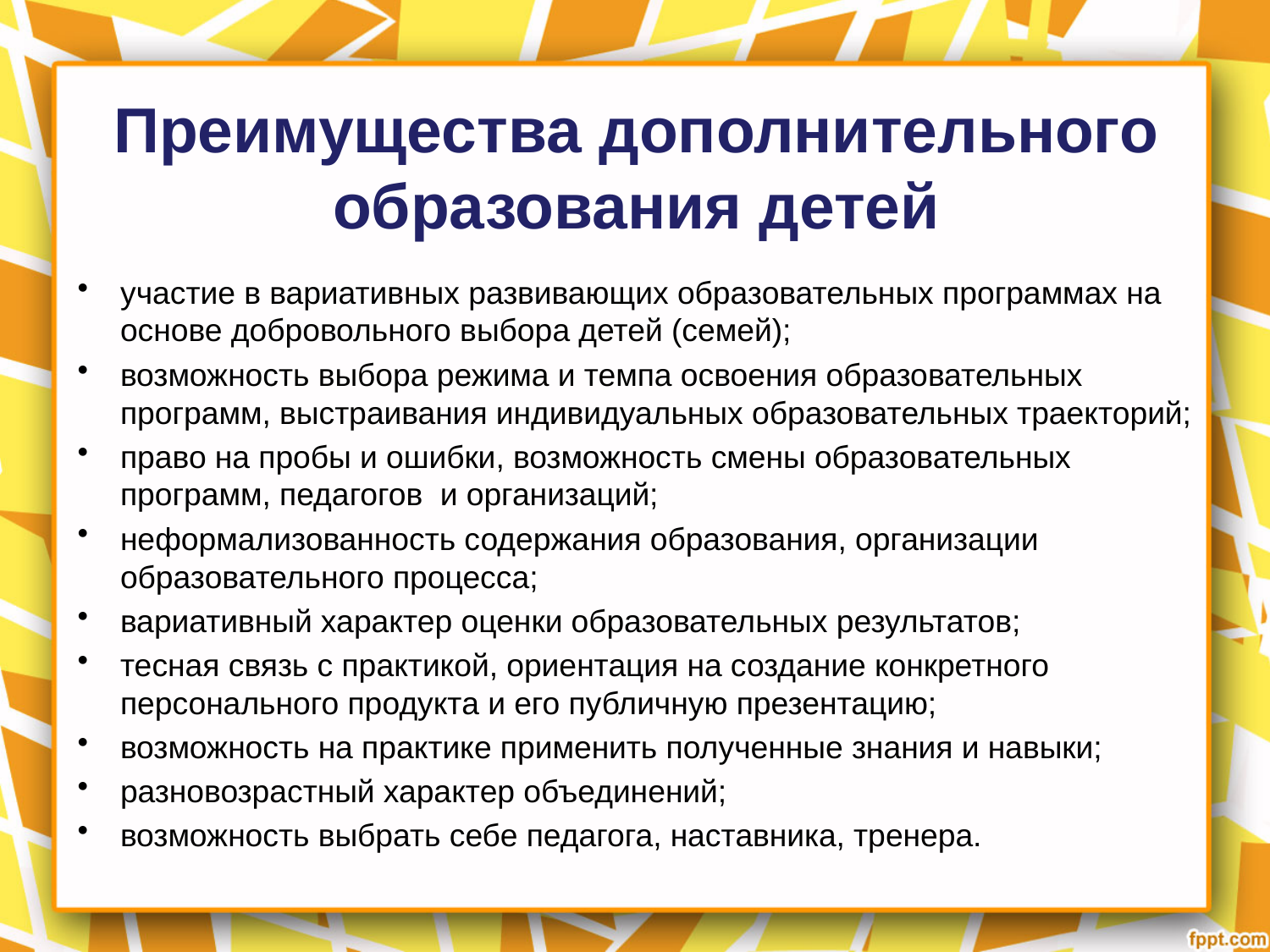

# Преимущества дополнительного образования детей
участие в вариативных развивающих образовательных программах на основе добровольного выбора детей (семей);
возможность выбора режима и темпа освоения образовательных программ, выстраивания индивидуальных образовательных траекторий;
право на пробы и ошибки, возможность смены образовательных программ, педагогов  и организаций;
неформализованность содержания образования, организации образовательного процесса;
вариативный характер оценки образовательных результатов;
тесная связь с практикой, ориентация на создание конкретного персонального продукта и его публичную презентацию;
возможность на практике применить полученные знания и навыки;
разновозрастный характер объединений;
возможность выбрать себе педагога, наставника, тренера.